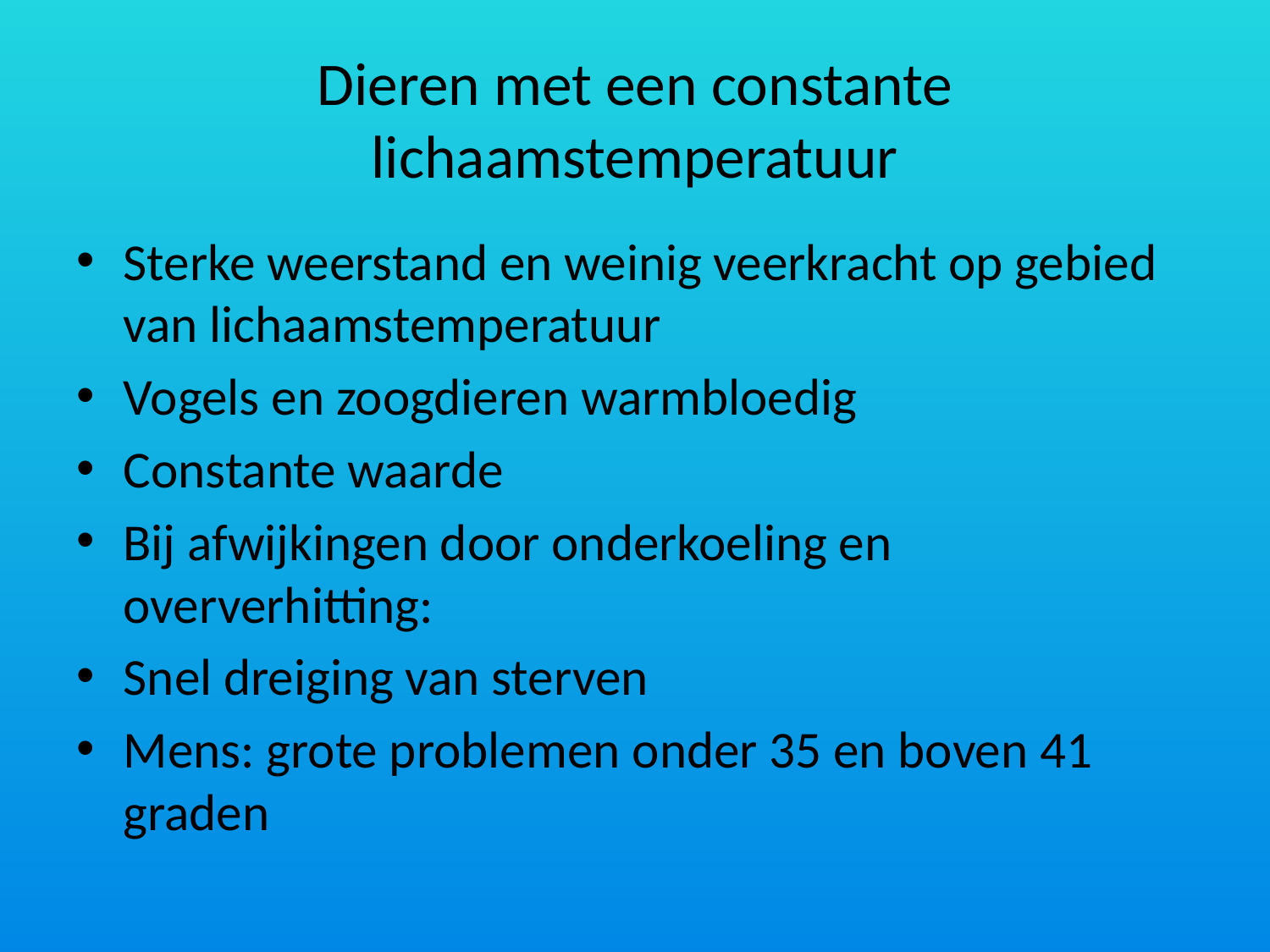

# Dieren met een constante lichaamstemperatuur
Sterke weerstand en weinig veerkracht op gebied van lichaamstemperatuur
Vogels en zoogdieren warmbloedig
Constante waarde
Bij afwijkingen door onderkoeling en oververhitting:
Snel dreiging van sterven
Mens: grote problemen onder 35 en boven 41 graden